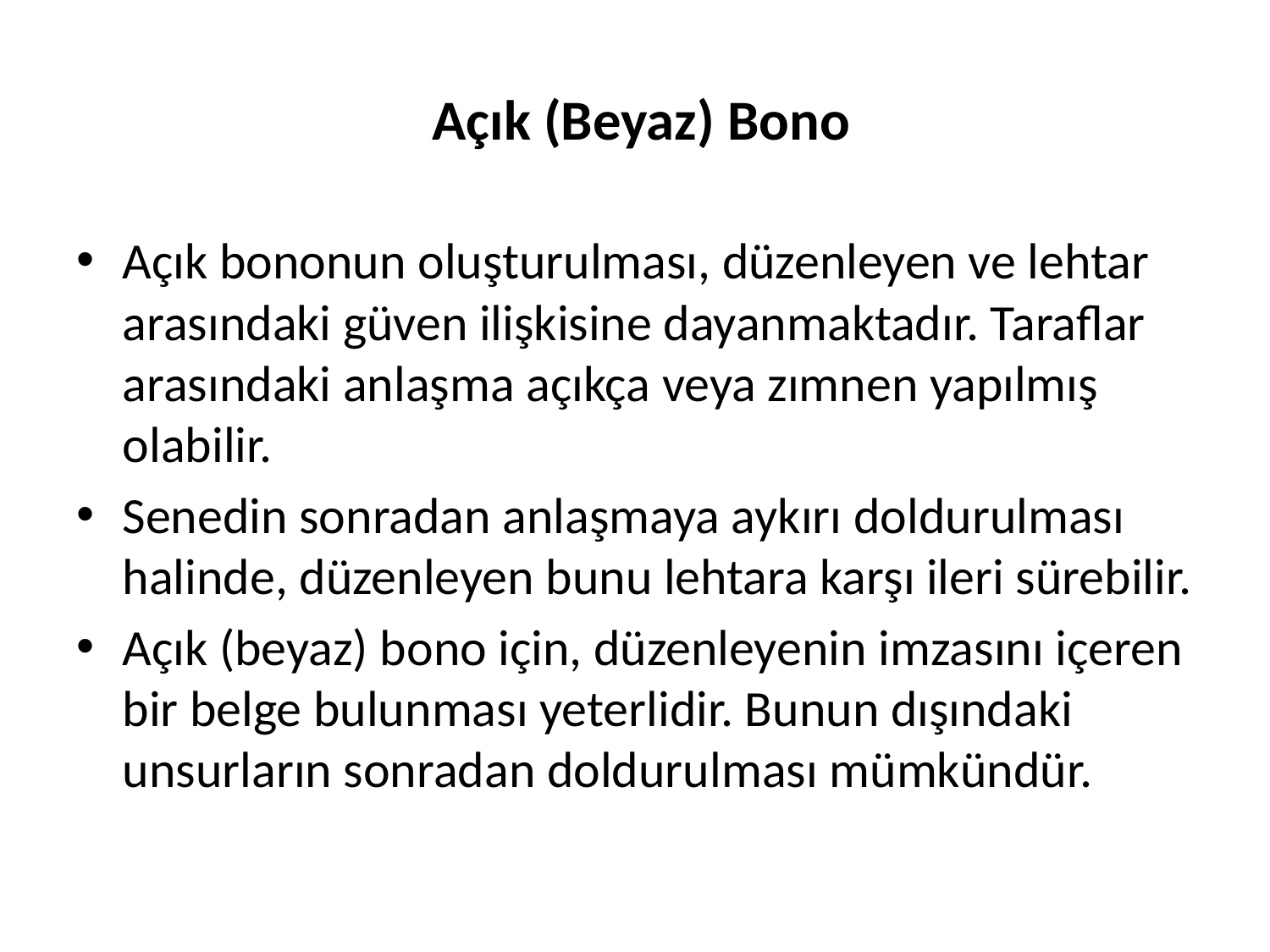

# Açık (Beyaz) Bono
Açık bononun oluşturulması, düzenleyen ve lehtar arasındaki güven ilişkisine dayanmaktadır. Taraflar arasındaki anlaşma açıkça veya zımnen yapılmış olabilir.
Senedin sonradan anlaşmaya aykırı doldurulması halinde, düzenleyen bunu lehtara karşı ileri sürebilir.
Açık (beyaz) bono için, düzenleyenin imzasını içeren bir belge bulunması yeterlidir. Bunun dışındaki unsurların sonradan doldurulması mümkündür.